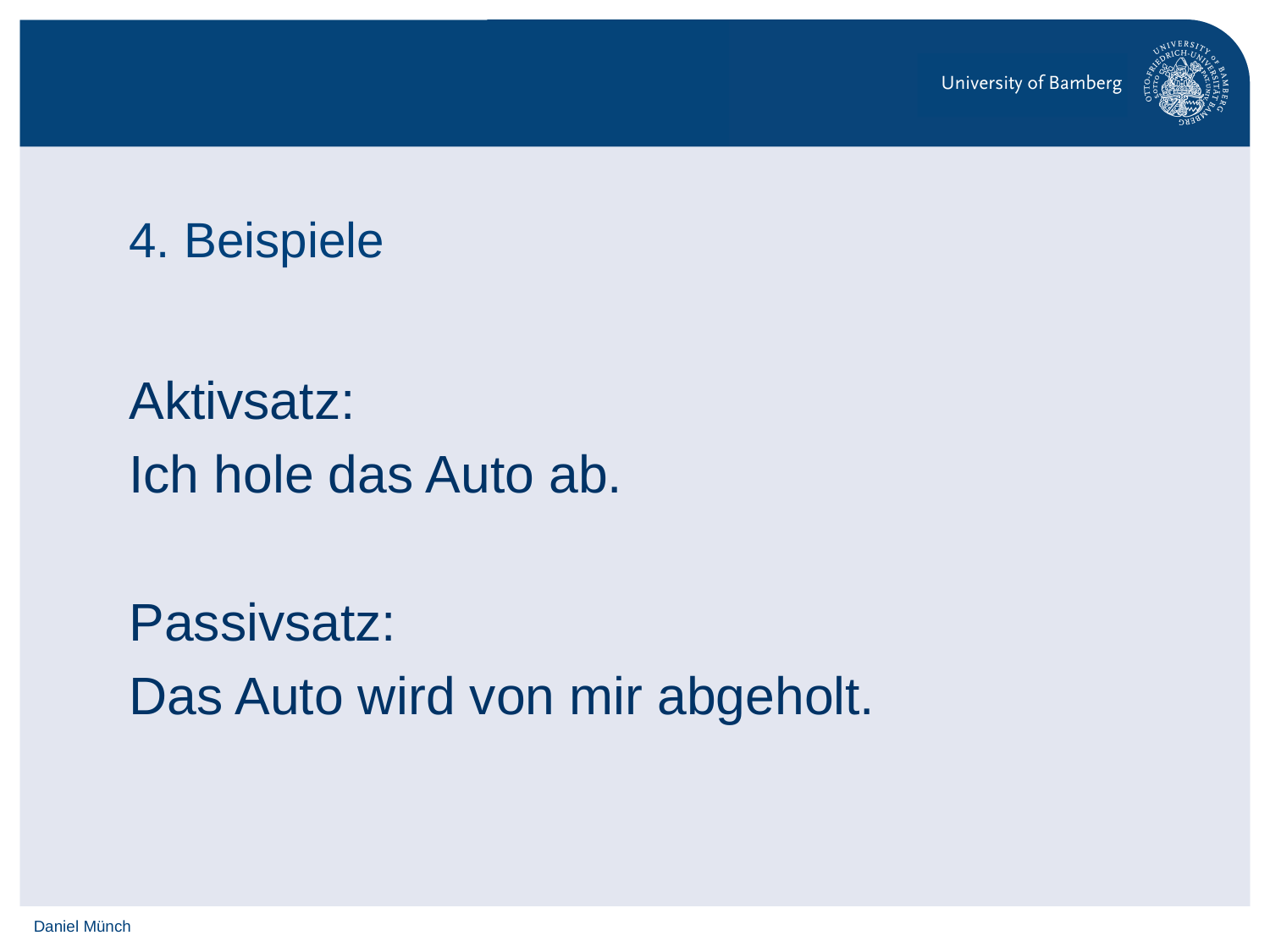

# 4. Beispiele
Aktivsatz:
Ich hole das Auto ab.

Passivsatz:
Das Auto wird von mir abgeholt.